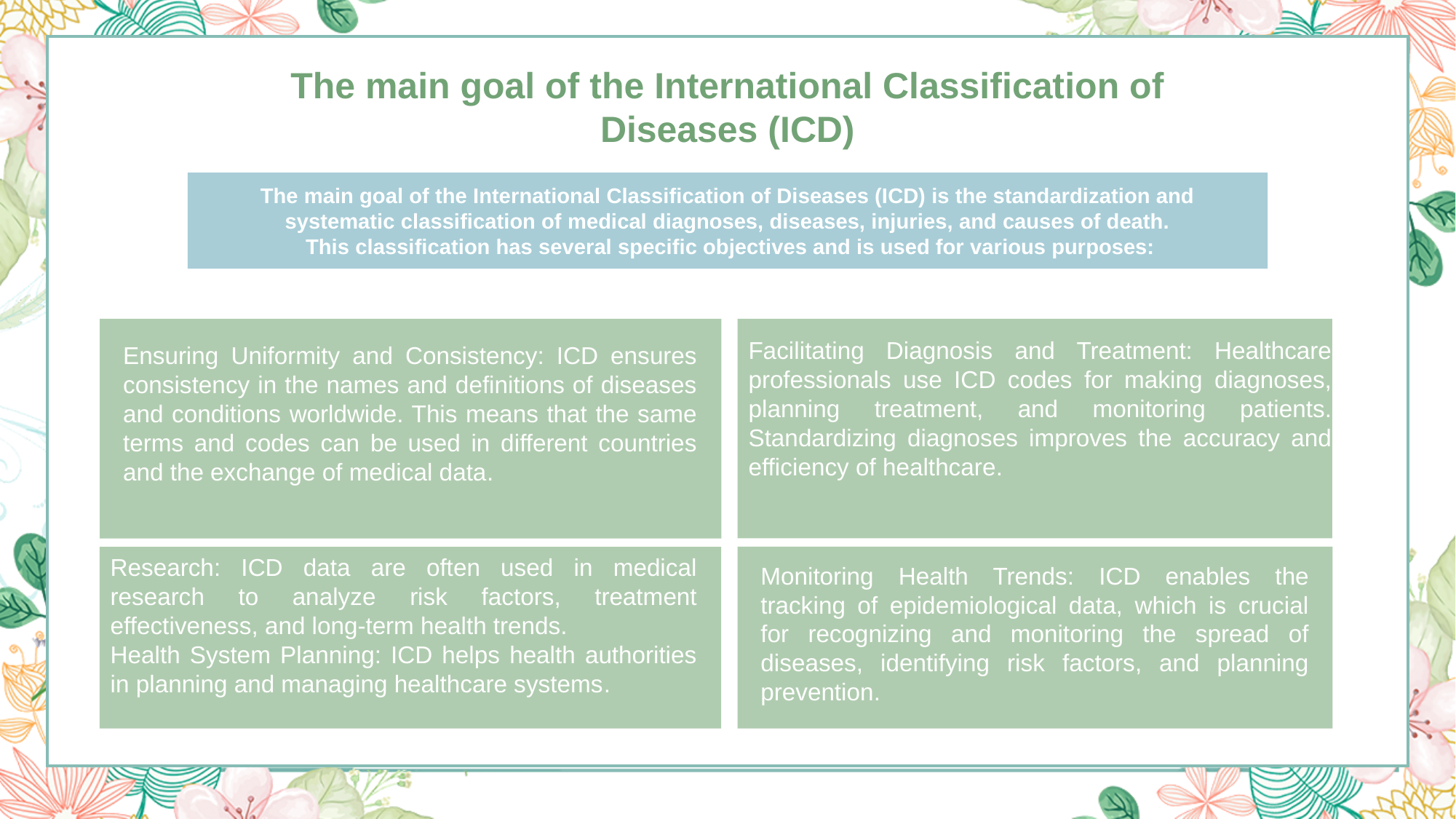

The main goal of the International Classification of Diseases (ICD)

The main goal of the International Classification of Diseases (ICD) is the standardization and systematic classification of medical diagnoses, diseases, injuries, and causes of death.
 This classification has several specific objectives and is used for various purposes:

Ensuring Uniformity and Consistency: ICD ensures consistency in the names and definitions of diseases and conditions worldwide. This means that the same terms and codes can be used in different countries and the exchange of medical data.

Facilitating Diagnosis and Treatment: Healthcare professionals use ICD codes for making diagnoses, planning treatment, and monitoring patients. Standardizing diagnoses improves the accuracy and efficiency of healthcare.

Monitoring Health Trends: ICD enables the tracking of epidemiological data, which is crucial for recognizing and monitoring the spread of diseases, identifying risk factors, and planning prevention.

Research: ICD data are often used in medical research to analyze risk factors, treatment effectiveness, and long-term health trends.
Health System Planning: ICD helps health authorities in planning and managing healthcare systems.